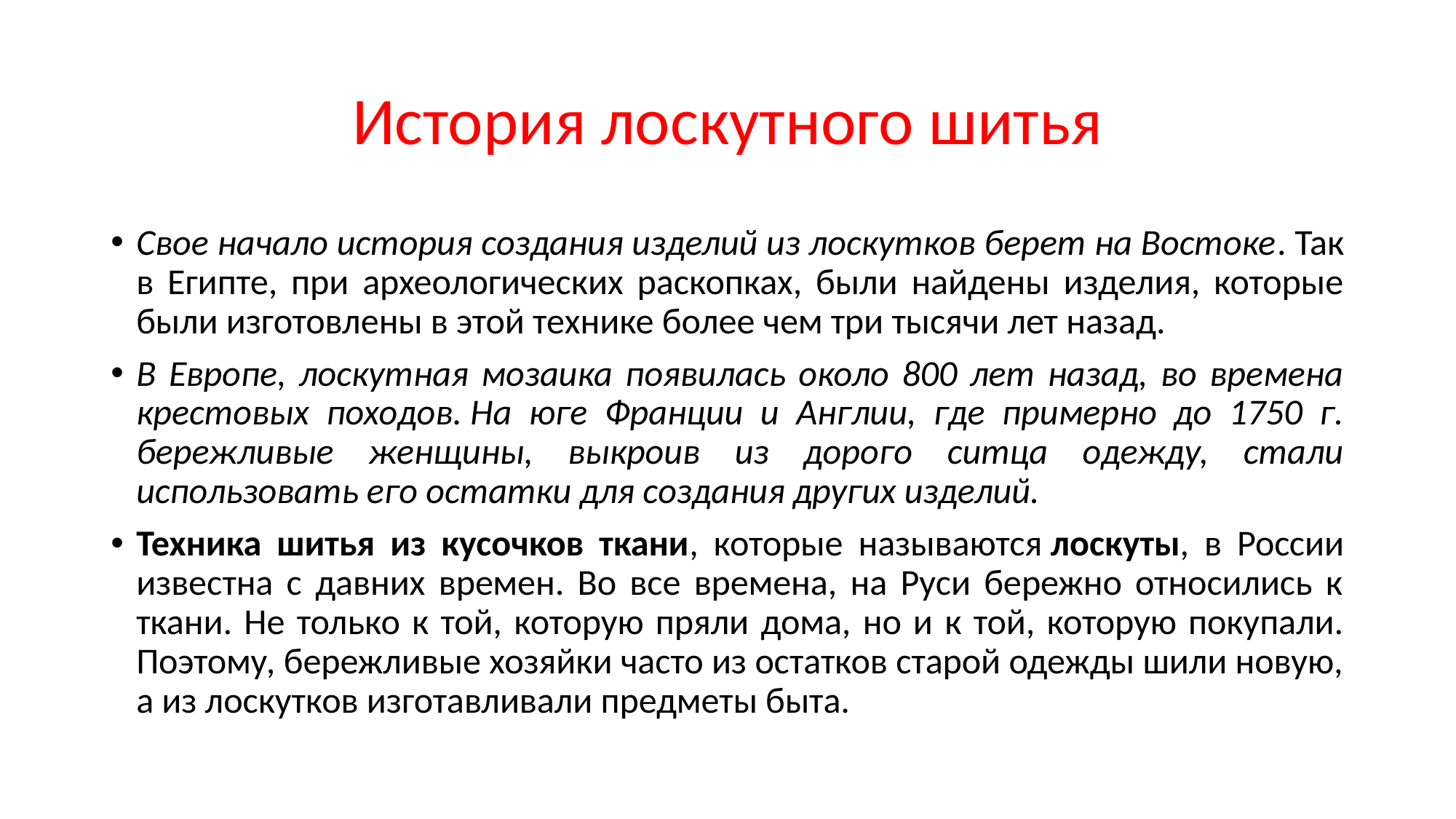

# История лоскутного шитья
Свое начало история создания изделий из лоскутков берет на Востоке. Так в Египте, при археологических раскопках, были найдены изделия, которые были изготовлены в этой технике более чем три тысячи лет назад.
В Европе, лоскутная мозаика появилась около 800 лет назад, во времена крестовых походов. На юге Франции и Англии, где примерно до 1750 г. бережливые женщины, выкроив из дорого ситца одежду, стали использовать его остатки для создания других изделий.
Техника шитья из кусочков ткани, которые называются лоскуты, в России известна с давних времен. Во все времена, на Руси бережно относились к ткани. Не только к той, которую пряли дома, но и к той, которую покупали. Поэтому, бережливые хозяйки часто из остатков старой одежды шили новую, а из лоскутков изготавливали предметы быта.